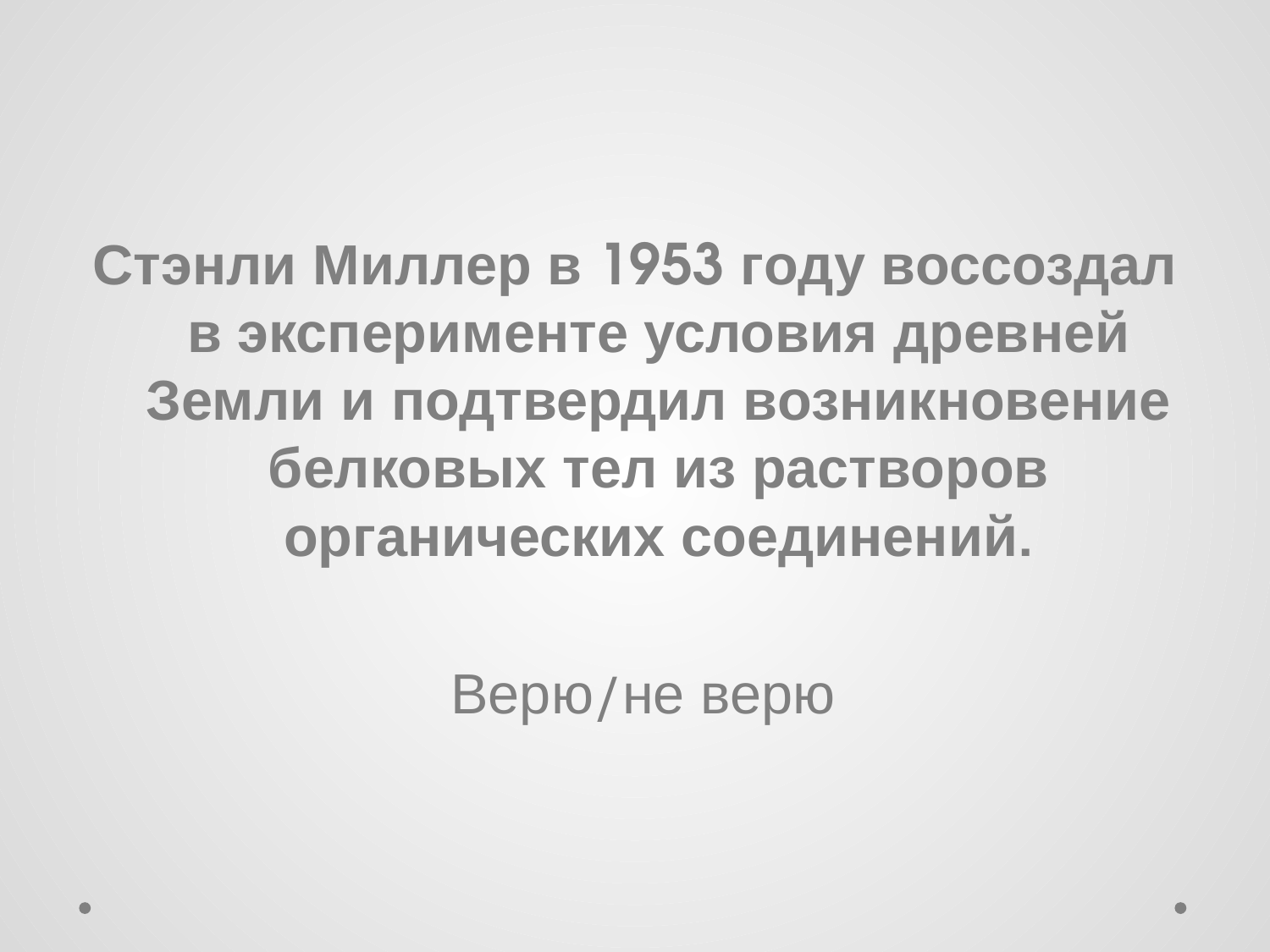

#
Стэнли Миллер в 1953 году воссоздал в эксперименте условия древней Земли и подтвердил возникновение белковых тел из растворов органических соединений.

 Верю/не верю